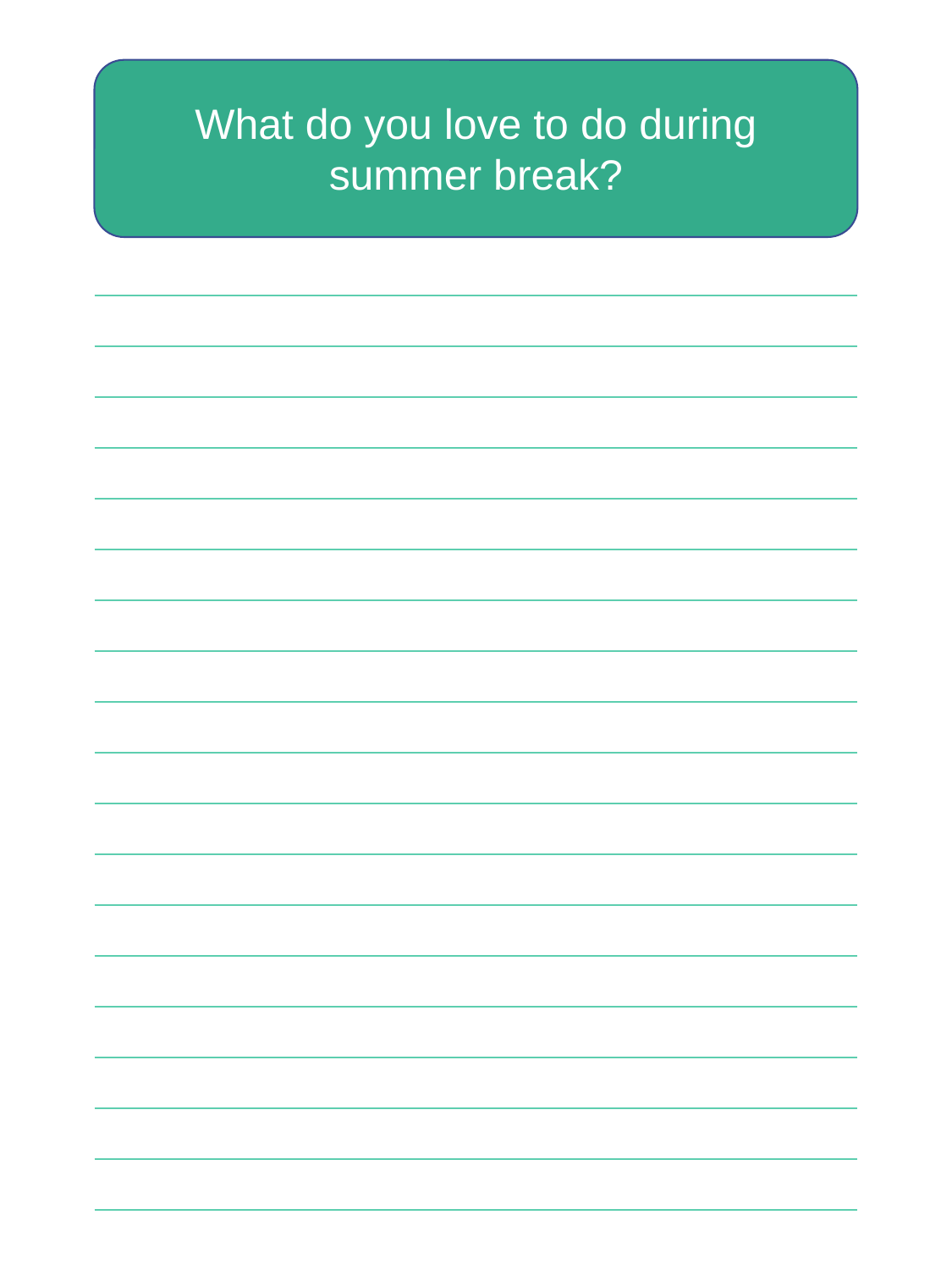

What do you love to do during summer break?
|  |
| --- |
|  |
|  |
|  |
|  |
|  |
|  |
|  |
|  |
|  |
|  |
|  |
|  |
|  |
|  |
|  |
|  |
|  |